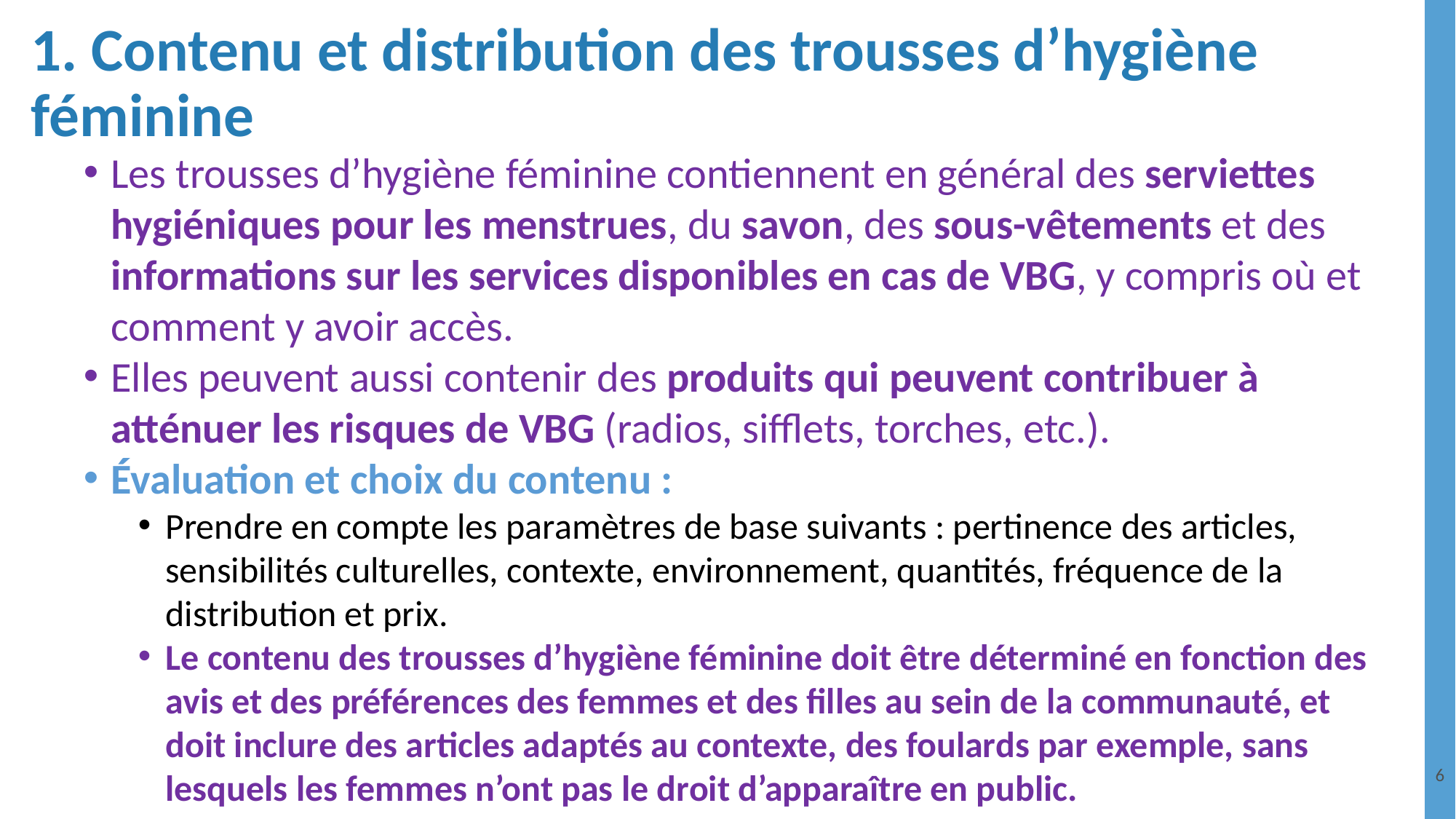

# 1. Contenu et distribution des trousses d’hygiène féminine
Les trousses d’hygiène féminine contiennent en général des serviettes hygiéniques pour les menstrues, du savon, des sous-vêtements et des informations sur les services disponibles en cas de VBG, y compris où et comment y avoir accès.
Elles peuvent aussi contenir des produits qui peuvent contribuer à atténuer les risques de VBG (radios, sifflets, torches, etc.).
Évaluation et choix du contenu :
Prendre en compte les paramètres de base suivants : pertinence des articles, sensibilités culturelles, contexte, environnement, quantités, fréquence de la distribution et prix.
Le contenu des trousses d’hygiène féminine doit être déterminé en fonction des avis et des préférences des femmes et des filles au sein de la communauté, et doit inclure des articles adaptés au contexte, des foulards par exemple, sans lesquels les femmes n’ont pas le droit d’apparaître en public.
6